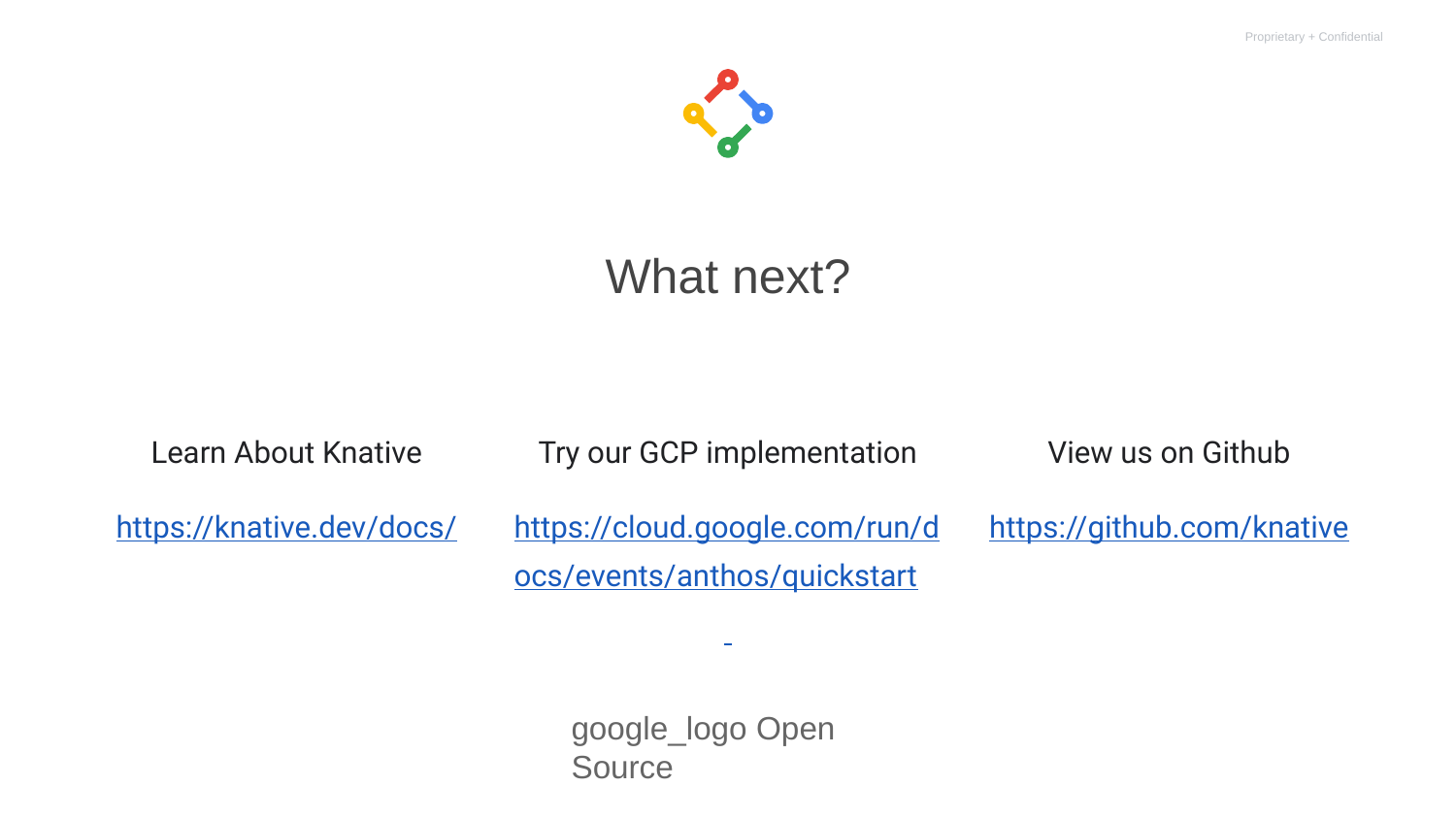

# What next?
Learn About Knative
https://knative.dev/docs/
Try our GCP implementation
https://cloud.google.com/run/docs/events/anthos/quickstart
View us on Github
https://github.com/knative